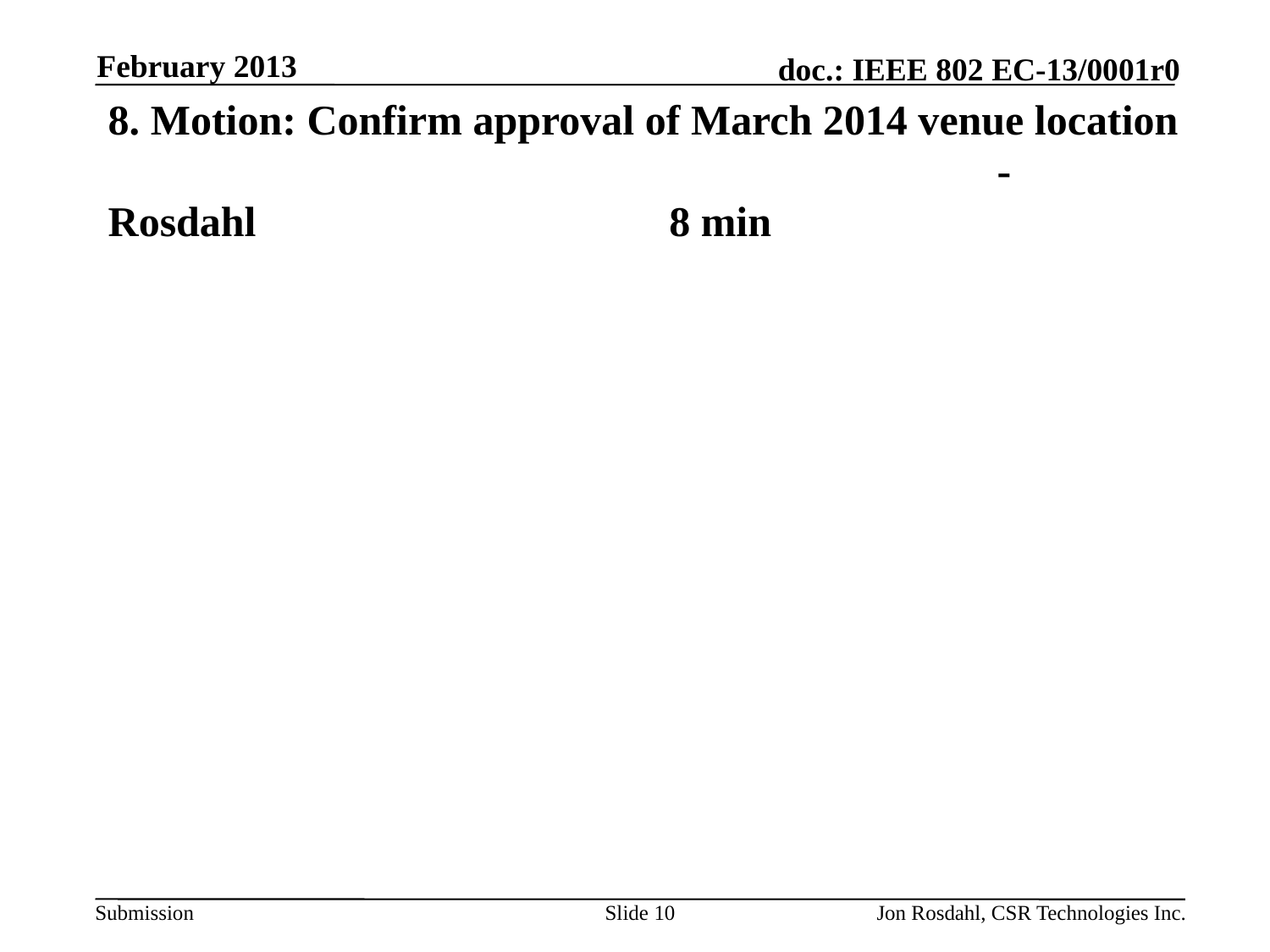

February 2013
# 8. Motion: Confirm approval of March 2014 venue location - Rosdahl                      	     8 min

Slide 10
Jon Rosdahl, CSR Technologies Inc.